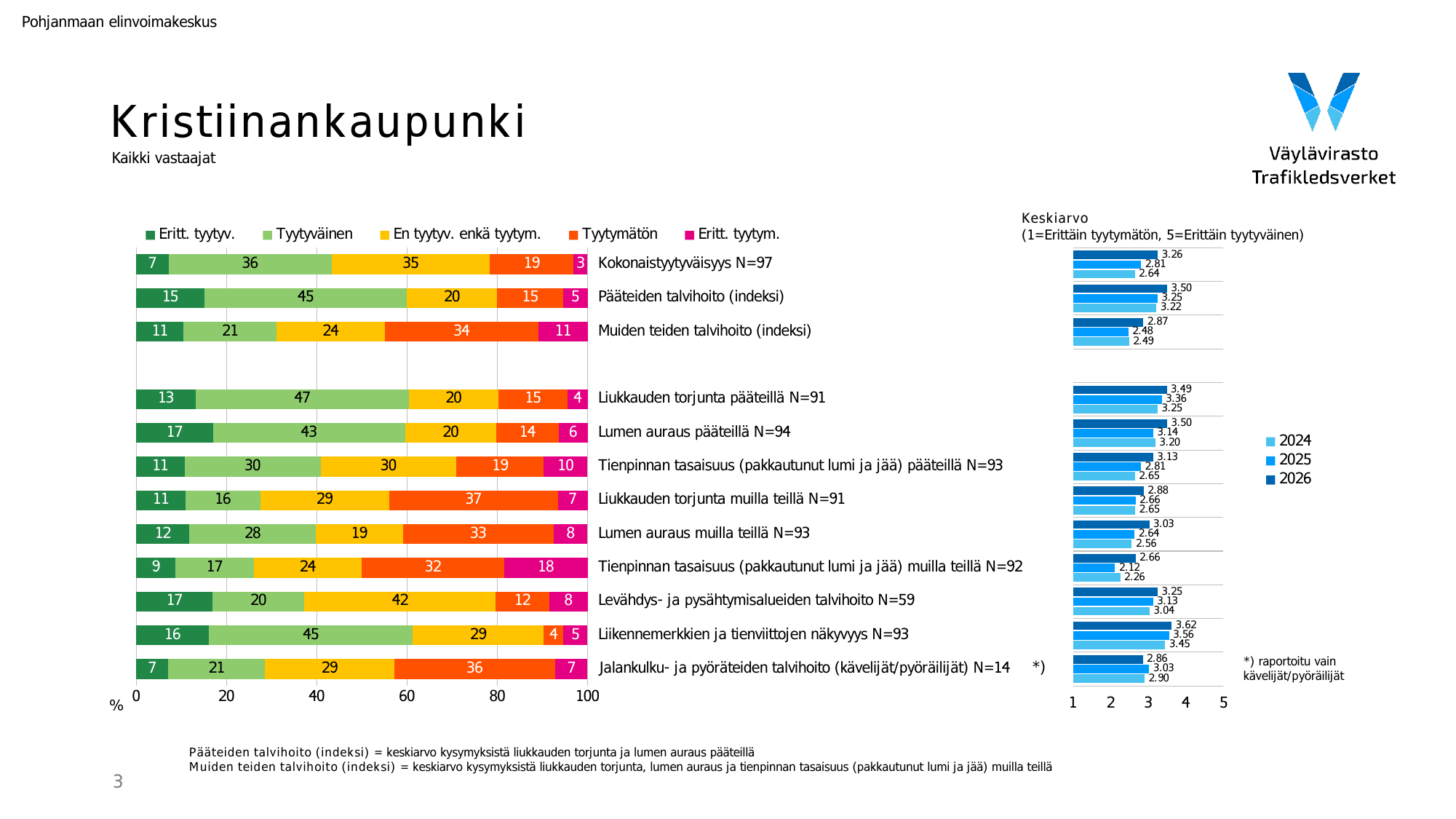

Pohjanmaan elinvoimakeskus
# Kristiinankaupunki
Kaikki vastaajat
Keskiarvo
(1=Erittäin tyytymätön, 5=Erittäin tyytyväinen)

### Chart

| Category | Eritt. tyytyv. | Tyytyväinen | En tyytyv. enkä tyytym. | Tyytymätön | Eritt. tyytym. |
|---|---|---|---|---|---|
| Kokonaistyytyväisyys N=97 | 7.216494845360824 | 36.08247422680412 | 35.051546391752574 | 18.556701030927837 | 3.0927835051546393 |
| Pääteiden talvihoito (indeksi) | 15.135135135135135 | 44.86486486486486 | 20.0 | 14.594594594594595 | 5.405405405405405 |
| Muiden teiden talvihoito (indeksi) | 10.507246376811594 | 20.652173913043477 | 23.91304347826087 | 34.05797101449275 | 10.869565217391305 |
|  | None | None | None | None | None |
| Liukkauden torjunta pääteillä N=91 | 13.186813186813188 | 47.25274725274725 | 19.78021978021978 | 15.384615384615385 | 4.395604395604396 |
| Lumen auraus pääteillä N=94 | 17.02127659574468 | 42.5531914893617 | 20.212765957446805 | 13.829787234042554 | 6.382978723404255 |
| Tienpinnan tasaisuus (pakkautunut lumi ja jää) pääteillä N=93 | 10.75268817204301 | 30.107526881720432 | 30.107526881720432 | 19.35483870967742 | 9.67741935483871 |
| Liukkauden torjunta muilla teillä N=91 | 10.989010989010989 | 16.483516483516482 | 28.57142857142857 | 37.362637362637365 | 6.593406593406594 |
| Lumen auraus muilla teillä N=93 | 11.827956989247312 | 27.956989247311824 | 19.35483870967742 | 33.33333333333333 | 7.526881720430108 |
| Tienpinnan tasaisuus (pakkautunut lumi ja jää) muilla teillä N=92 | 8.695652173913043 | 17.391304347826086 | 23.91304347826087 | 31.521739130434785 | 18.478260869565215 |
| Levähdys- ja pysähtymisalueiden talvihoito N=59 | 16.94915254237288 | 20.33898305084746 | 42.3728813559322 | 11.864406779661017 | 8.47457627118644 |
| Liikennemerkkien ja tienviittojen näkyvyys N=93 | 16.129032258064516 | 45.16129032258064 | 29.03225806451613 | 4.301075268817205 | 5.376344086021505 |
| Jalankulku- ja pyöräteiden talvihoito (kävelijät/pyöräilijät) N=14 | 7.142857142857142 | 21.428571428571427 | 28.57142857142857 | 35.714285714285715 | 7.142857142857142 |

### Chart

| Category | 2026 | 2025 | 2024 |
|---|---|---|---|
*) raportoitu vain
kävelijät/pyöräilijät
*)
%
Pääteiden talvihoito (indeksi) = keskiarvo kysymyksistä liukkauden torjunta ja lumen auraus pääteillä
Muiden teiden talvihoito (indeksi) = keskiarvo kysymyksistä liukkauden torjunta, lumen auraus ja tienpinnan tasaisuus (pakkautunut lumi ja jää) muilla teillä

3